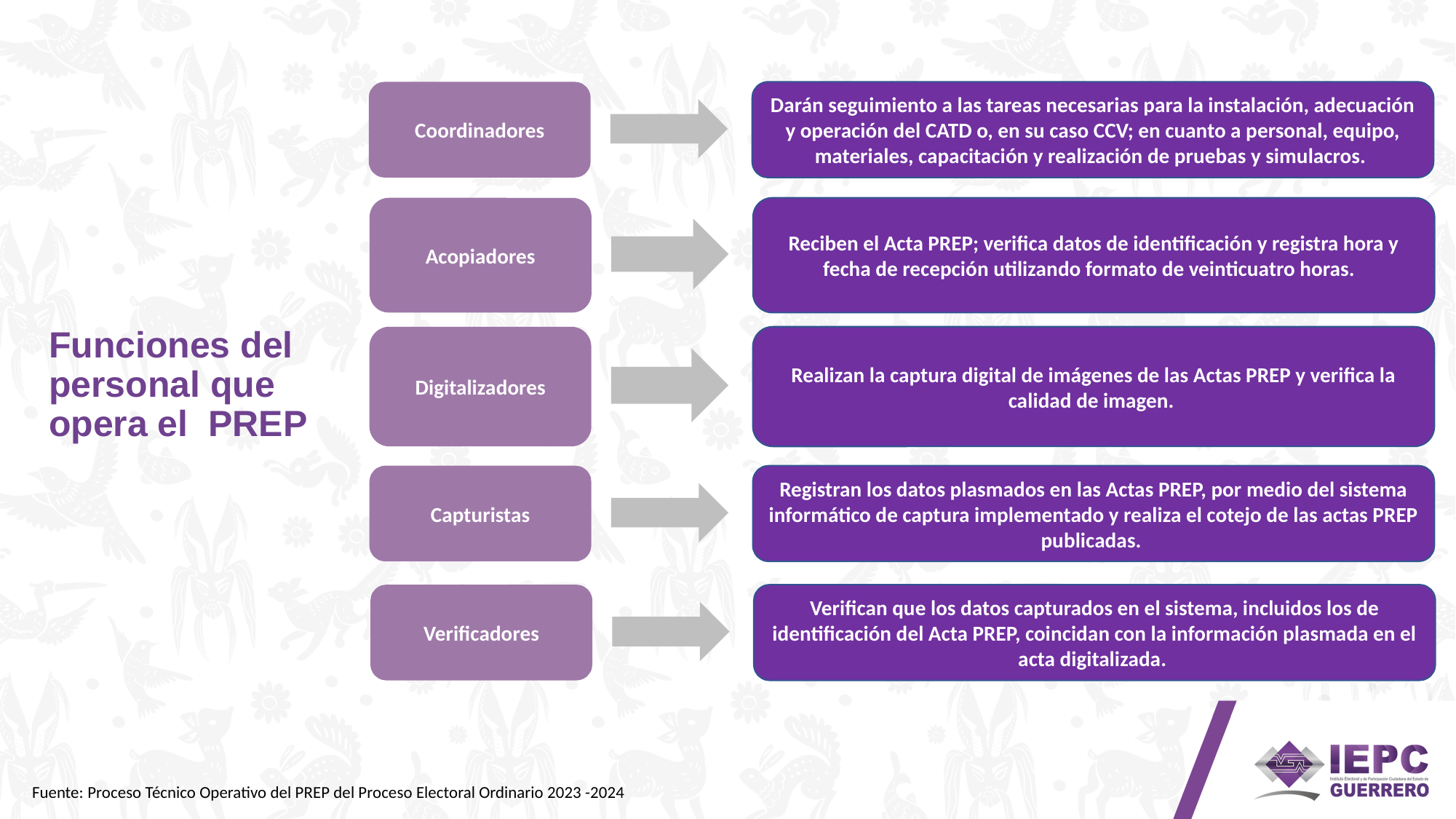

Coordinadores
Darán seguimiento a las tareas necesarias para la instalación, adecuación y operación del CATD o, en su caso CCV; en cuanto a personal, equipo, materiales, capacitación y realización de pruebas y simulacros.

Acopiadores
Reciben el Acta PREP; verifica datos de identificación y registra hora y fecha de recepción utilizando formato de veinticuatro horas.

# Funciones del personal que opera el  PREP
Digitalizadores
Realizan la captura digital de imágenes de las Actas PREP y verifica la calidad de imagen.

Capturistas
Registran los datos plasmados en las Actas PREP, por medio del sistema informático de captura implementado y realiza el cotejo de las actas PREP publicadas.

Verificadores
Verifican que los datos capturados en el sistema, incluidos los de identificación del Acta PREP, coincidan con la información plasmada en el acta digitalizada.

Fuente: Proceso Técnico Operativo del PREP del Proceso Electoral Ordinario 2023 -2024